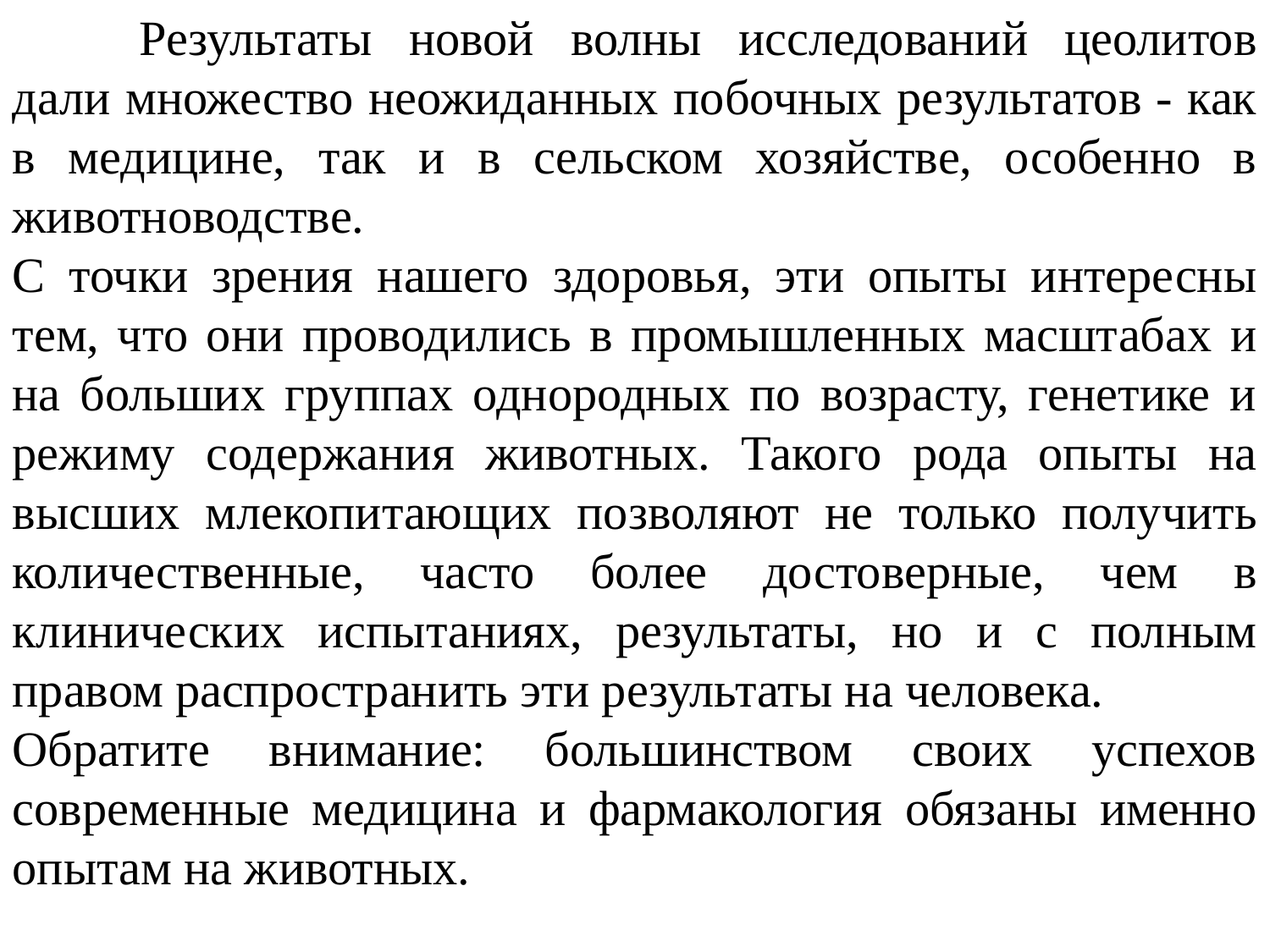

Результаты новой волны исследований цеолитов дали множество неожиданных побочных результатов - как в медицине, так и в сельском хозяйстве, особенно в животноводстве.
С точки зрения нашего здоровья, эти опыты интересны тем, что они проводились в промышленных масштабах и на больших группах однородных по возрасту, генетике и режиму содержания животных. Такого рода опыты на высших млекопитающих позволяют не только получить количественные, часто более достоверные, чем в клинических испытаниях, результаты, но и с полным правом распространить эти результаты на человека.
Обратите внимание: большинством своих успехов современные медицина и фармакология обязаны именно опытам на животных.